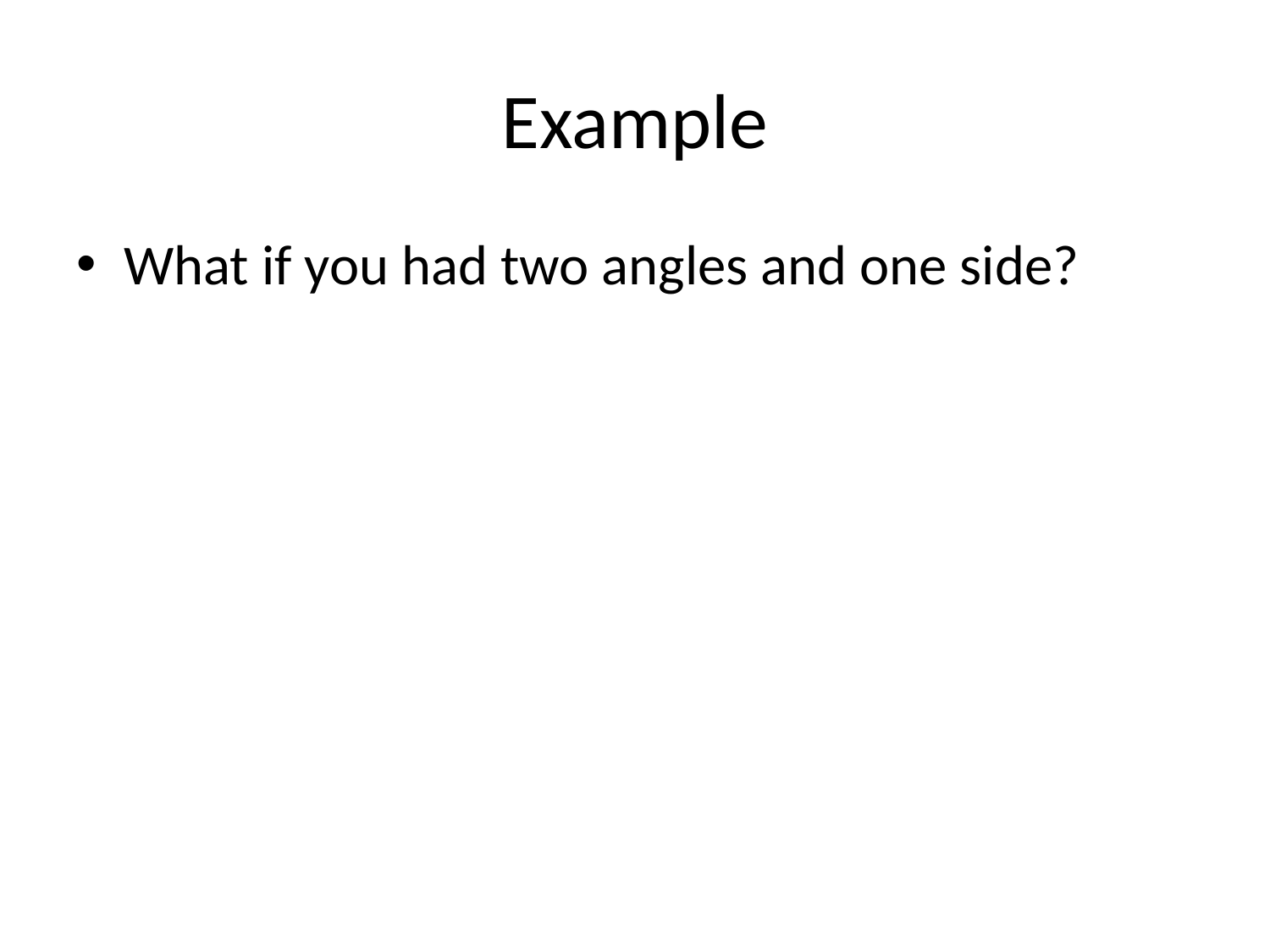

# Example
What if you had two angles and one side?